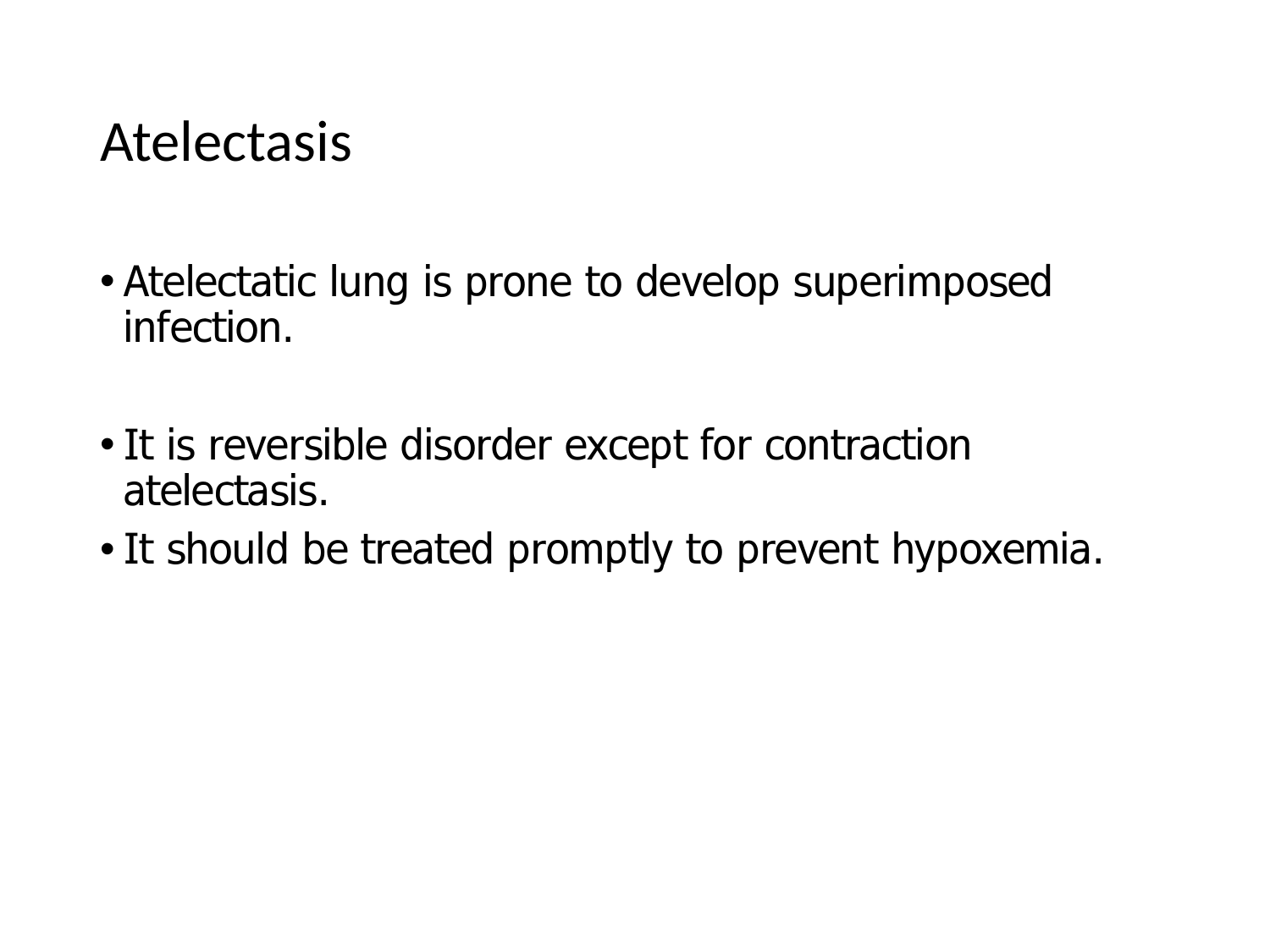

# Atelectasis
Atelectatic lung is prone to develop superimposed infection.

It is reversible disorder except for contraction atelectasis.
It should be treated promptly to prevent hypoxemia.